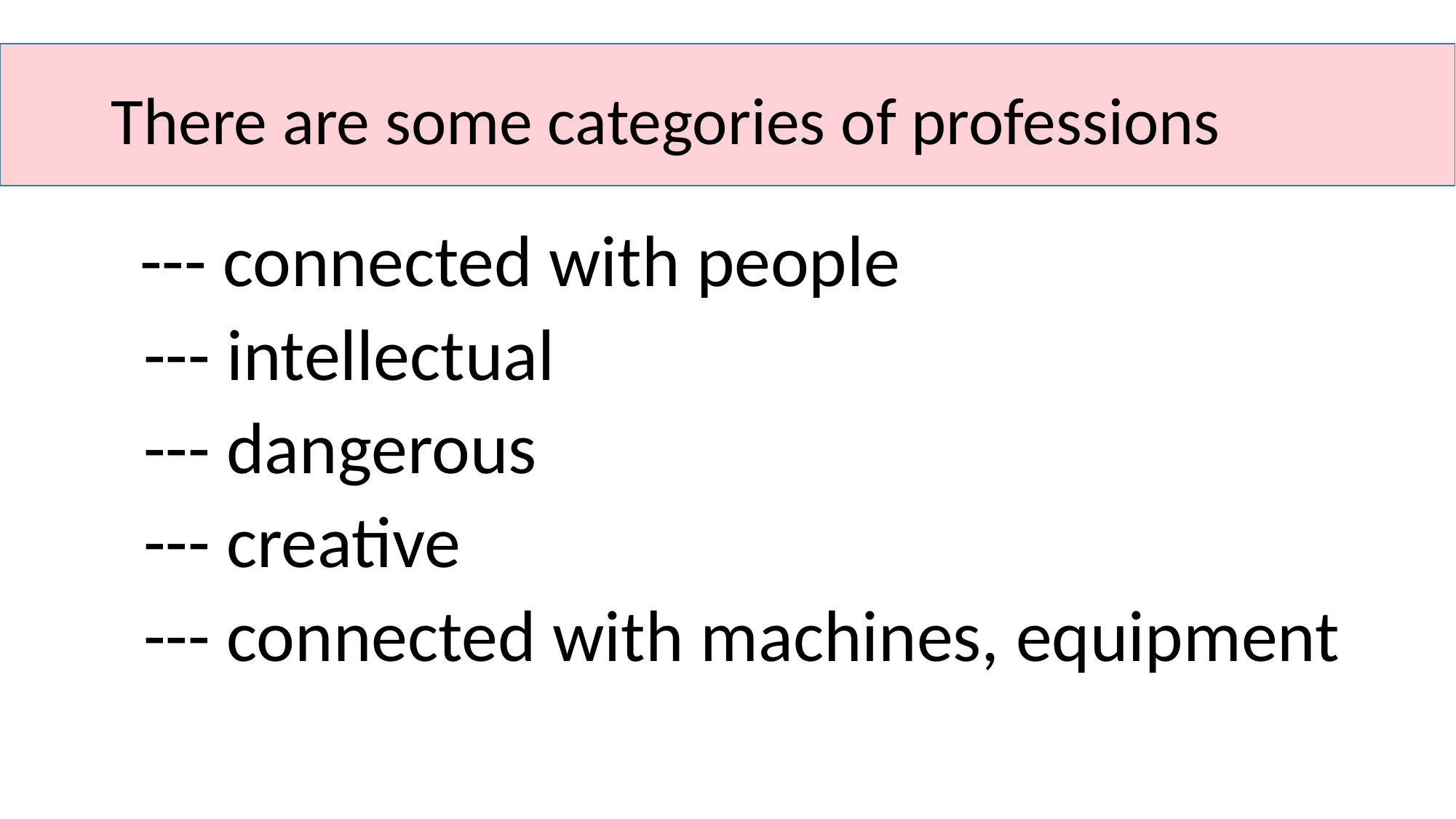

# There are some categories of professions
   --- connected with people
  --- intellectual
  --- dangerous
  --- creative
  --- connected with machines, equipment